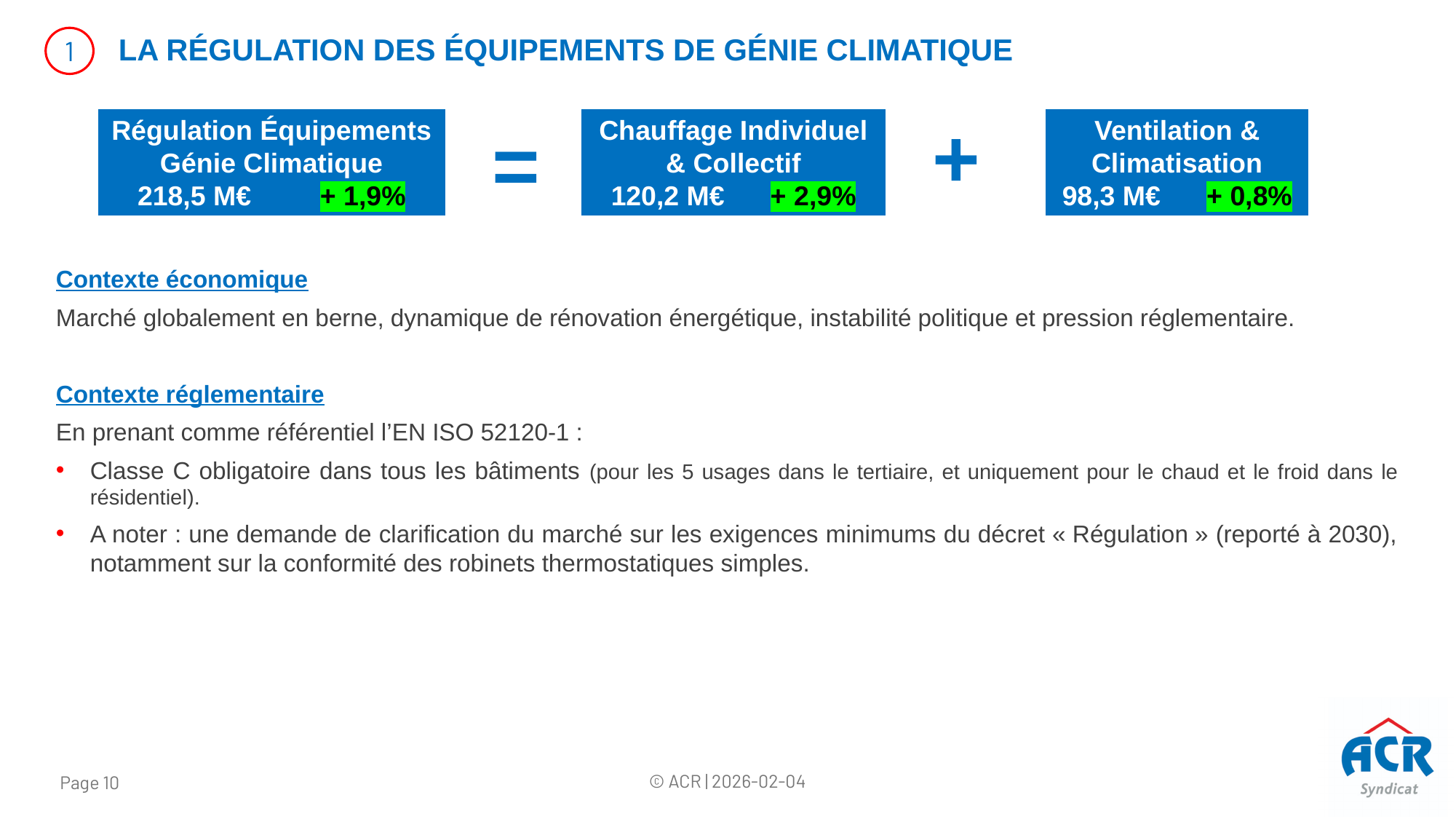

LA Régulation des équipements de Génie Climatique
1
Régulation Équipements Génie Climatique
218,5 M€         + 1,9%
Chauffage Individuel & Collectif
120,2 M€      + 2,9%
Ventilation & Climatisation
98,3 M€      + 0,8%
+
=
Contexte économique
Marché globalement en berne, dynamique de rénovation énergétique, instabilité politique et pression réglementaire.

Contexte réglementaire
En prenant comme référentiel l’EN ISO 52120-1 :
Classe C obligatoire dans tous les bâtiments (pour les 5 usages dans le tertiaire, et uniquement pour le chaud et le froid dans le résidentiel).
A noter : une demande de clarification du marché sur les exigences minimums du décret « Régulation » (reporté à 2030), notamment sur la conformité des robinets thermostatiques simples.
Page 10
© ACR | 2026-02-04